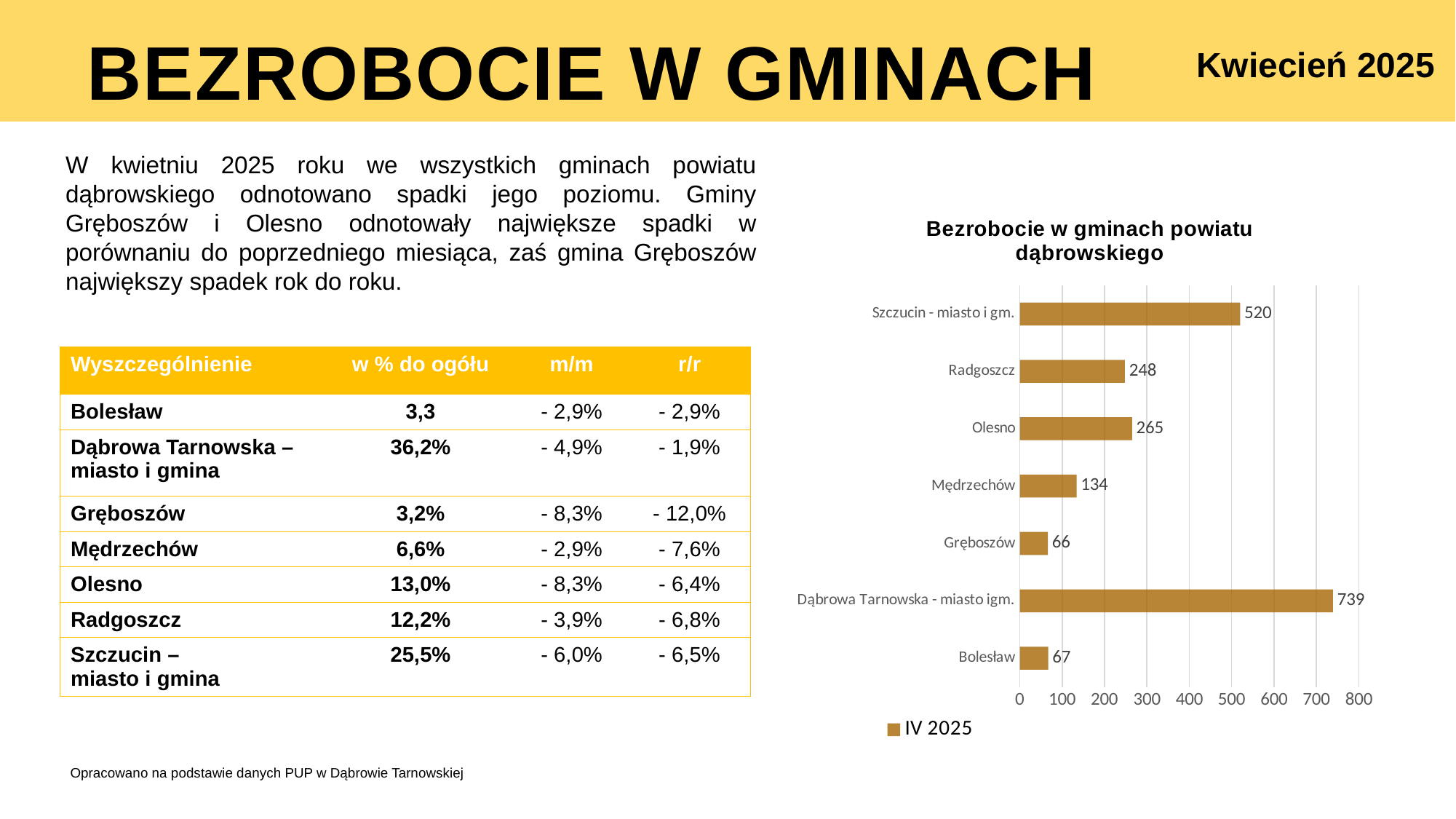

BEZROBOCIE W GMINACH
Kwiecień 2025
W kwietniu 2025 roku we wszystkich gminach powiatu dąbrowskiego odnotowano spadki jego poziomu. Gminy Gręboszów i Olesno odnotowały największe spadki w porównaniu do poprzedniego miesiąca, zaś gmina Gręboszów największy spadek rok do roku.

### Chart: Bezrobocie w gminach powiatu dąbrowskiego

| Category | IV 2025 |
|---|---|
| Bolesław | 67.0 |
| Dąbrowa Tarnowska - miasto igm. | 739.0 |
| Gręboszów | 66.0 |
| Mędrzechów | 134.0 |
| Olesno | 265.0 |
| Radgoszcz | 248.0 |
| Szczucin - miasto i gm. | 520.0 |
| Wyszczególnienie | w % do ogółu | m/m | r/r |
| --- | --- | --- | --- |
| Bolesław | 3,3 | - 2,9% | - 2,9% |
| Dąbrowa Tarnowska – miasto i gmina | 36,2% | - 4,9% | - 1,9% |
| Gręboszów | 3,2% | - 8,3% | - 12,0% |
| Mędrzechów | 6,6% | - 2,9% | - 7,6% |
| Olesno | 13,0% | - 8,3% | - 6,4% |
| Radgoszcz | 12,2% | - 3,9% | - 6,8% |
| Szczucin – miasto i gmina | 25,5% | - 6,0% | - 6,5% |
Opracowano na podstawie danych PUP w Dąbrowie Tarnowskiej